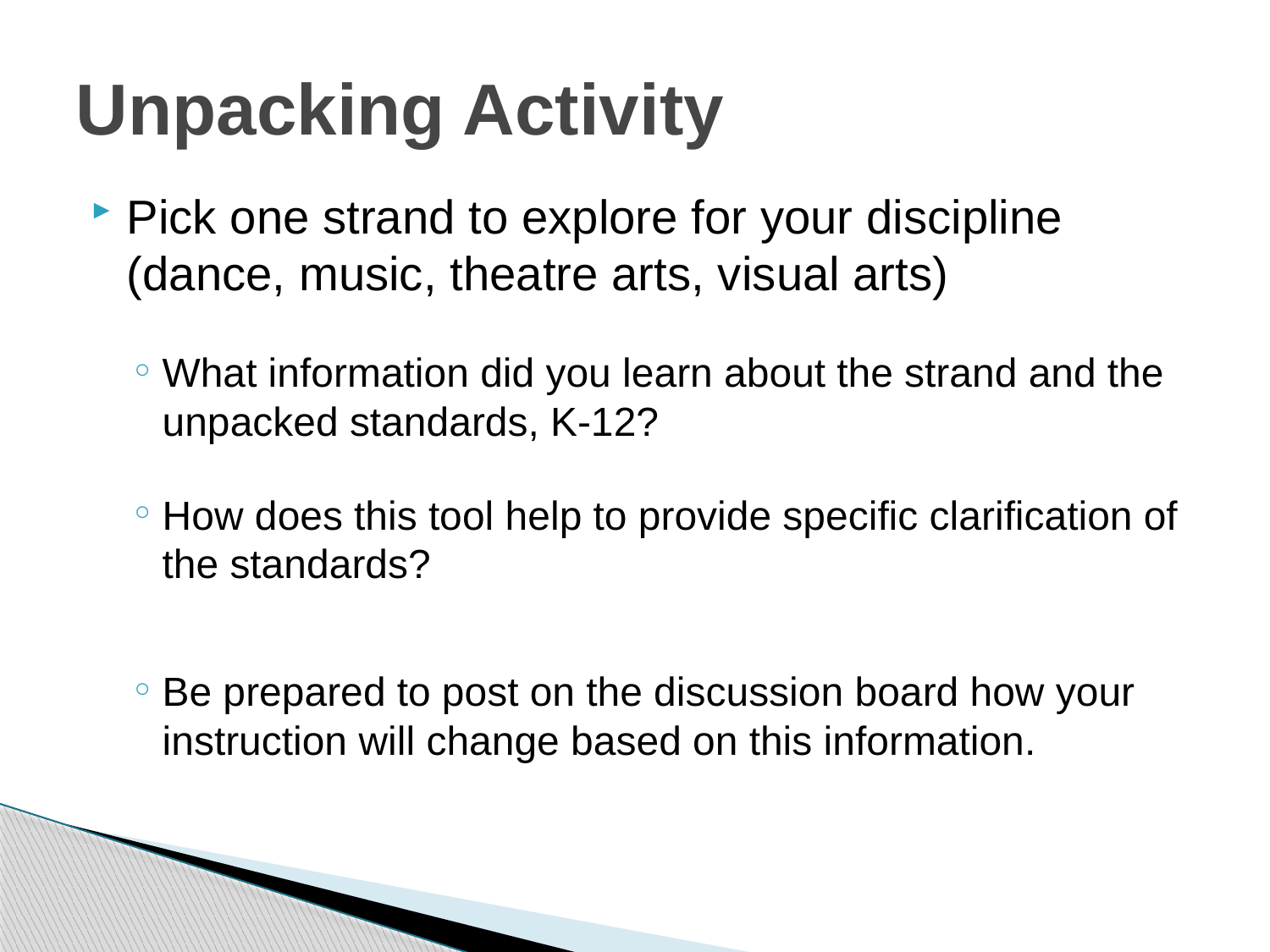

# Unpacking Activity
Pick one strand to explore for your discipline (dance, music, theatre arts, visual arts)

What information did you learn about the strand and the unpacked standards, K-12?

How does this tool help to provide specific clarification of the standards?

Be prepared to post on the discussion board how your instruction will change based on this information.